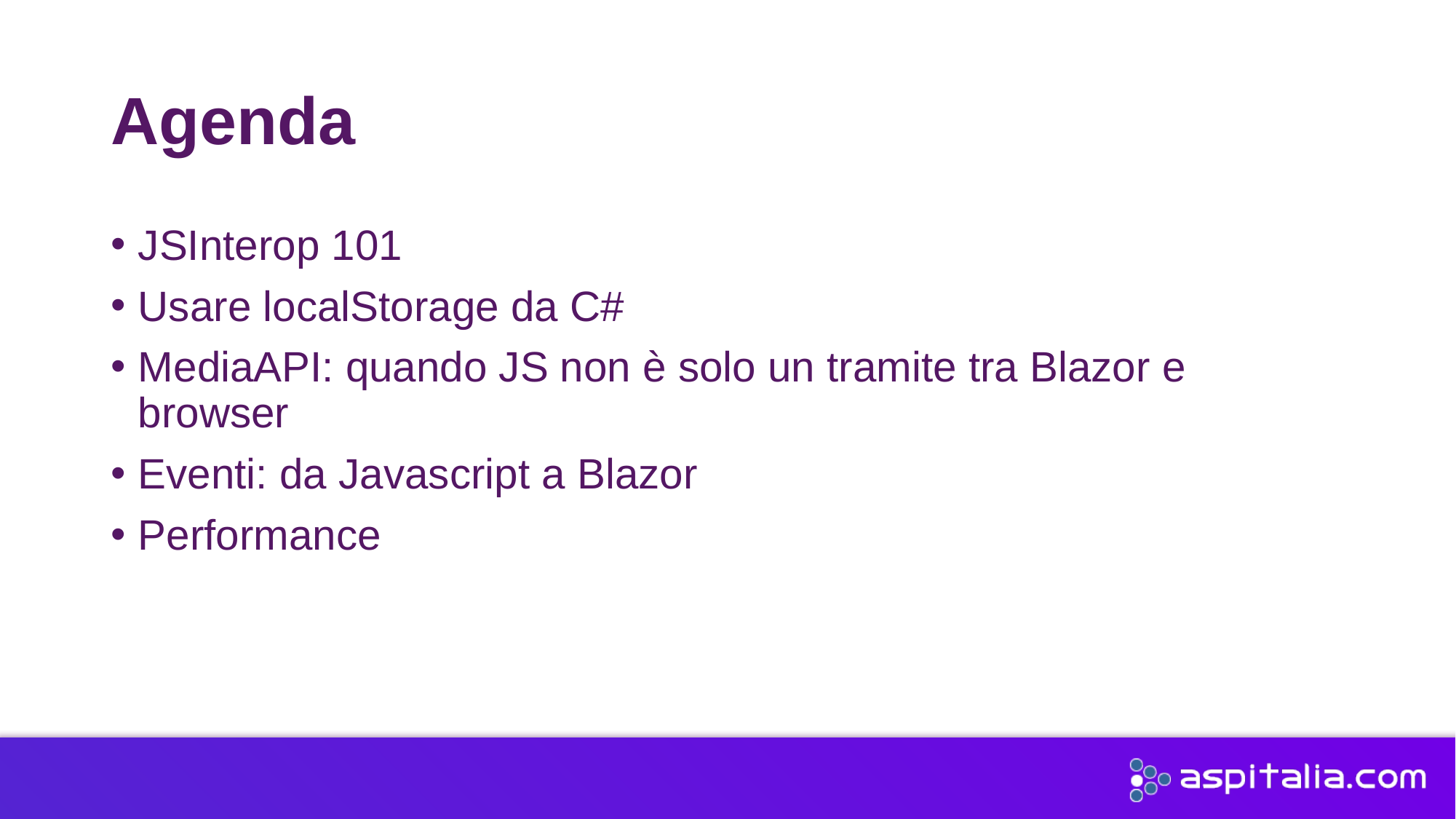

# Agenda
JSInterop 101
Usare localStorage da C#
MediaAPI: quando JS non è solo un tramite tra Blazor e browser
Eventi: da Javascript a Blazor
Performance